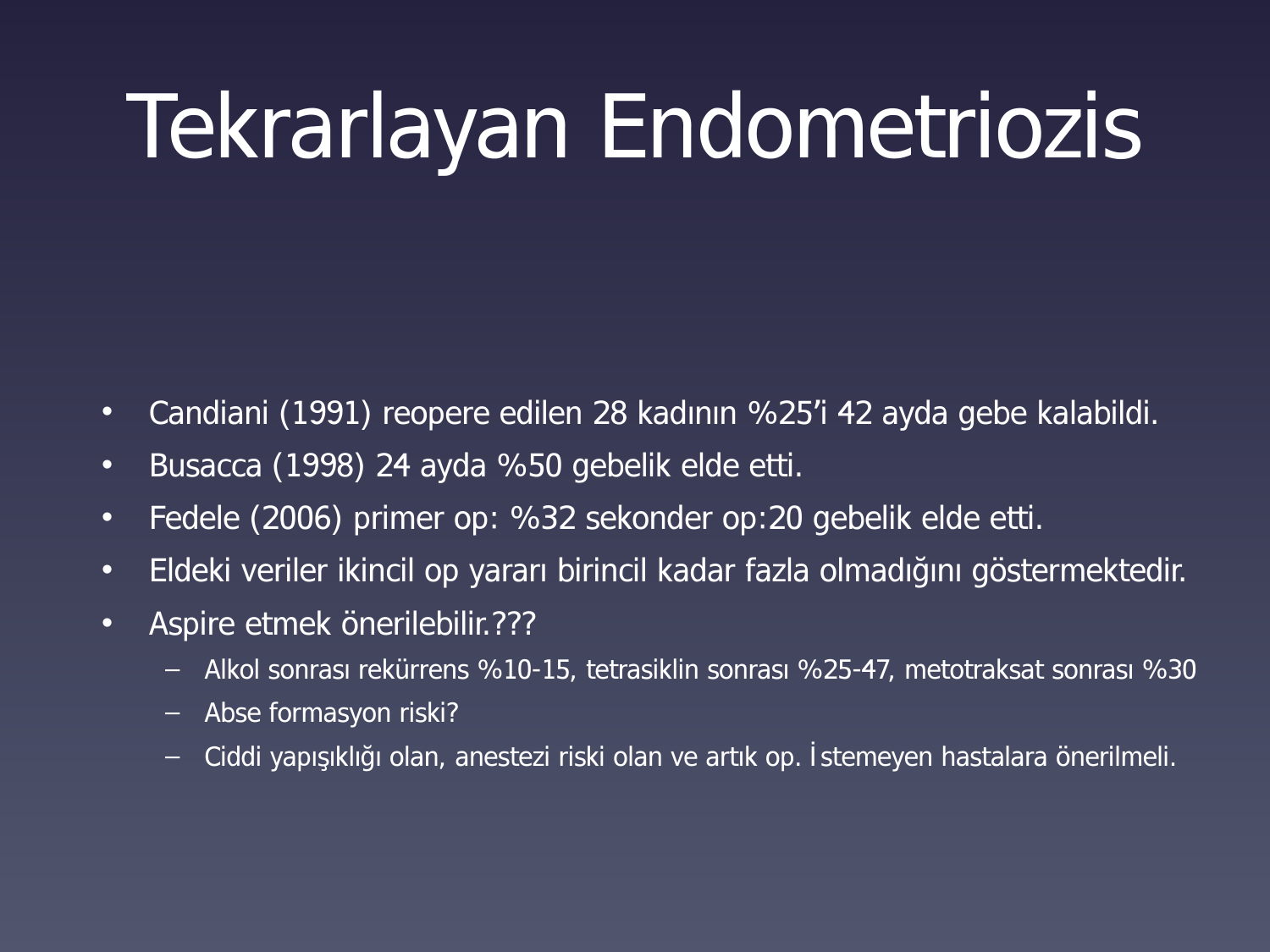

# Tekrarlayan Endometriozis
Candiani (1991) reopere edilen 28 kadının %25’i 42 ayda gebe kalabildi.
Busacca (1998) 24 ayda %50 gebelik elde etti.
Fedele (2006) primer op: %32 sekonder op:20 gebelik elde etti.
Eldeki veriler ikincil op yararı birincil kadar fazla olmadığını göstermektedir.
Aspire etmek önerilebilir.???
Alkol sonrası rekürrens %10-15, tetrasiklin sonrası %25-47, metotraksat sonrası %30
Abse formasyon riski?
Ciddi yapışıklığı olan, anestezi riski olan ve artık op. İstemeyen hastalara önerilmeli.